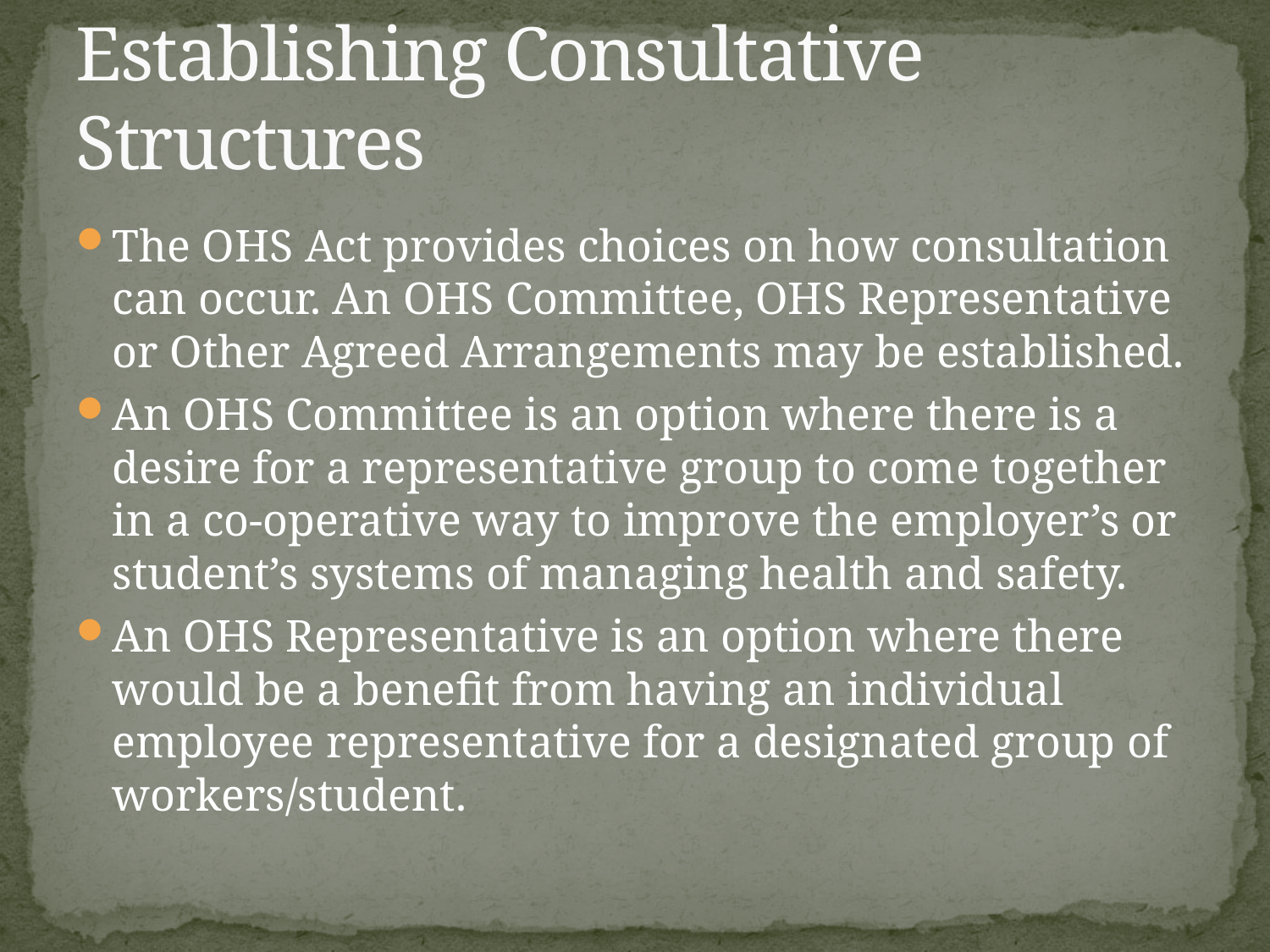

# Establishing Consultative Structures
The OHS Act provides choices on how consultation can occur. An OHS Committee, OHS Representative or Other Agreed Arrangements may be established.
An OHS Committee is an option where there is a desire for a representative group to come together in a co-operative way to improve the employer’s or student’s systems of managing health and safety.
An OHS Representative is an option where there would be a benefit from having an individual employee representative for a designated group of workers/student.